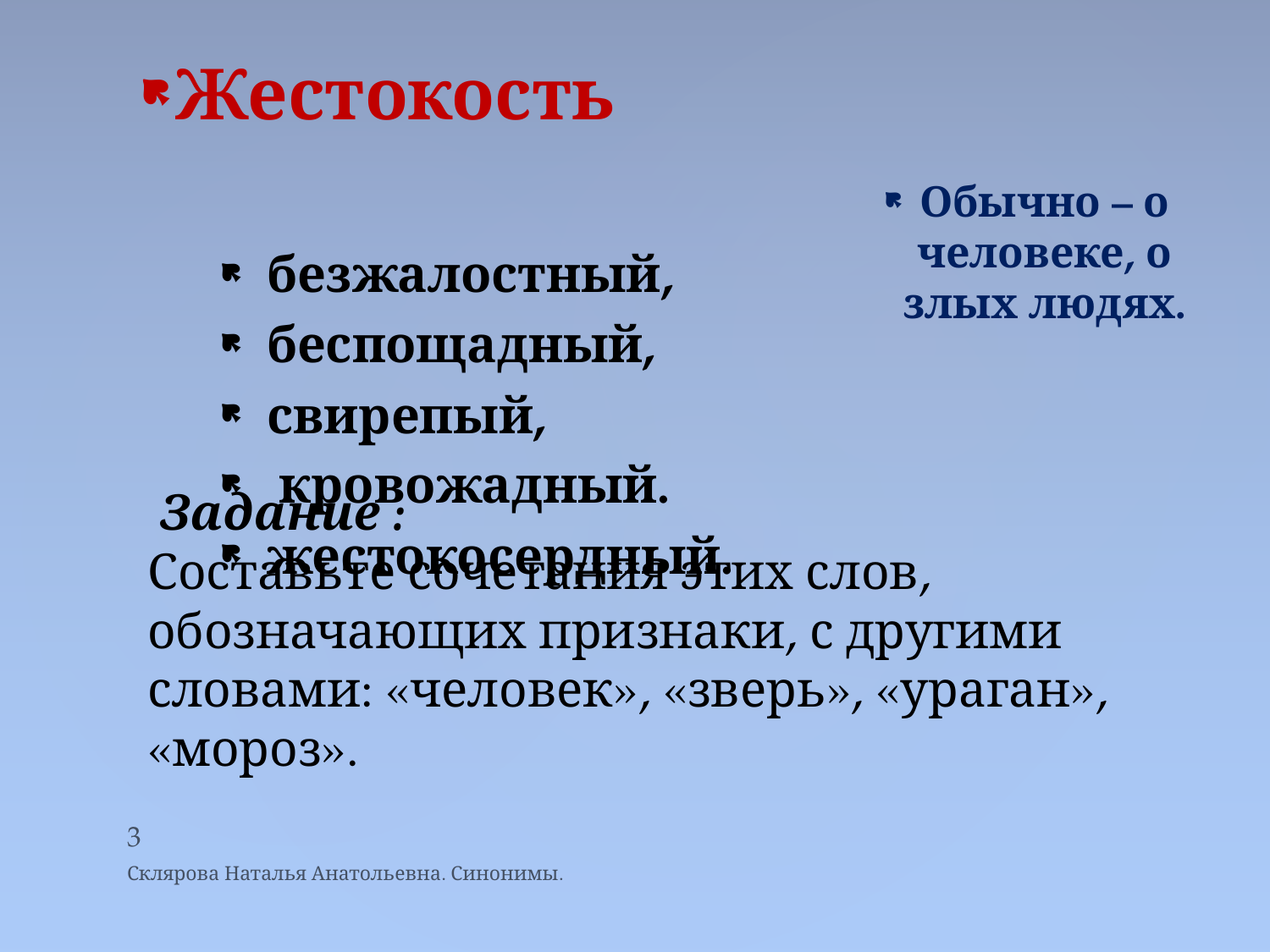

Жестокость

Обычно – о человеке, о злых людях.
 безжалостный,
 беспощадный,
 свирепый,
  кровожадный.
 жестокосердный.

# Задание : Составьте сочетания этих слов, обозначающих признаки, с другими словами: «человек», «зверь», «ураган», «мороз».
3
Склярова Наталья Анатольевна. Синонимы.